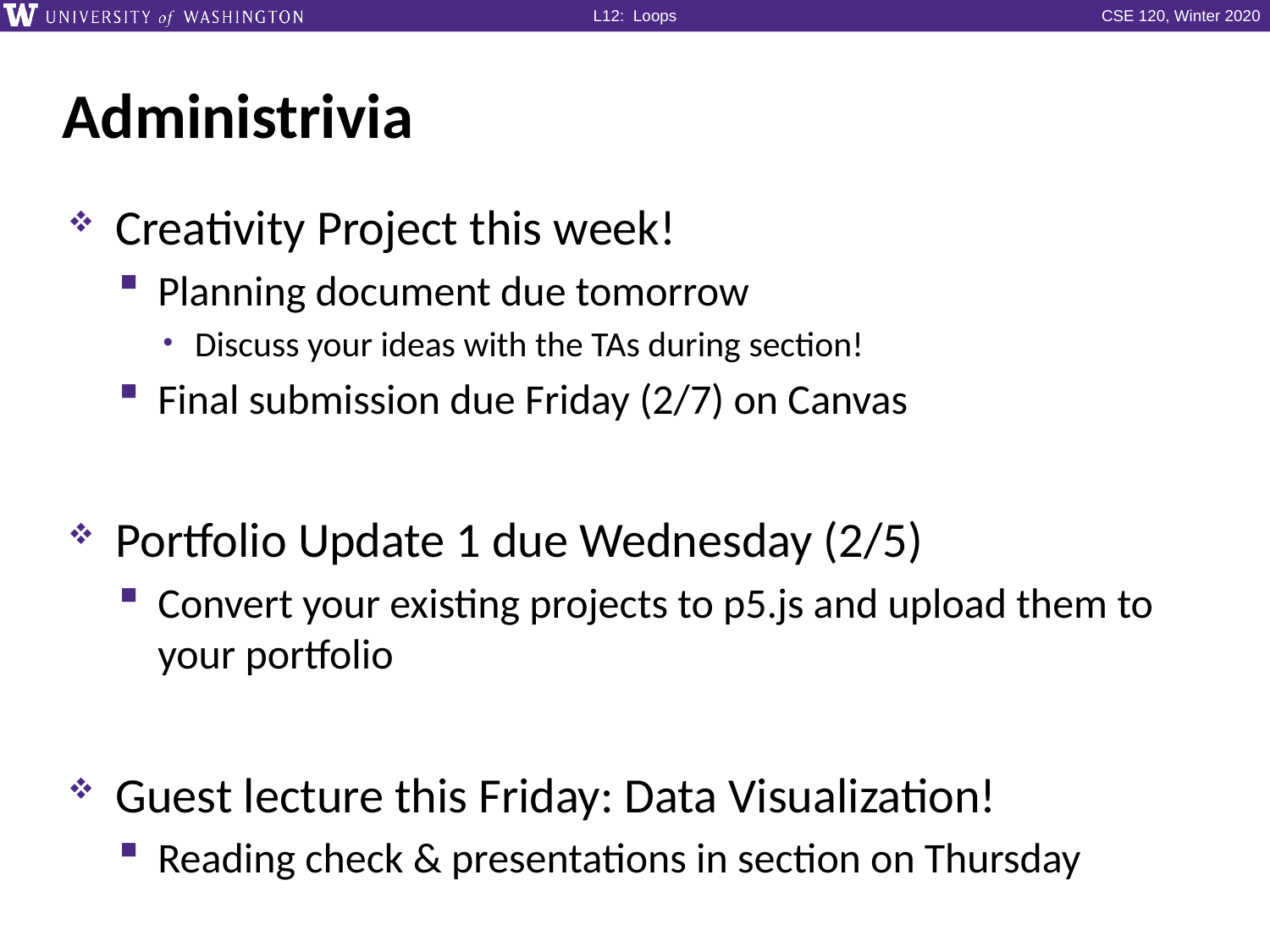

# Administrivia
Creativity Project this week!
Planning document due tomorrow
Discuss your ideas with the TAs during section!
Final submission due Friday (2/7) on Canvas

Portfolio Update 1 due Wednesday (2/5)
Convert your existing projects to p5.js and upload them to your portfolio

Guest lecture this Friday: Data Visualization!
Reading check & presentations in section on Thursday